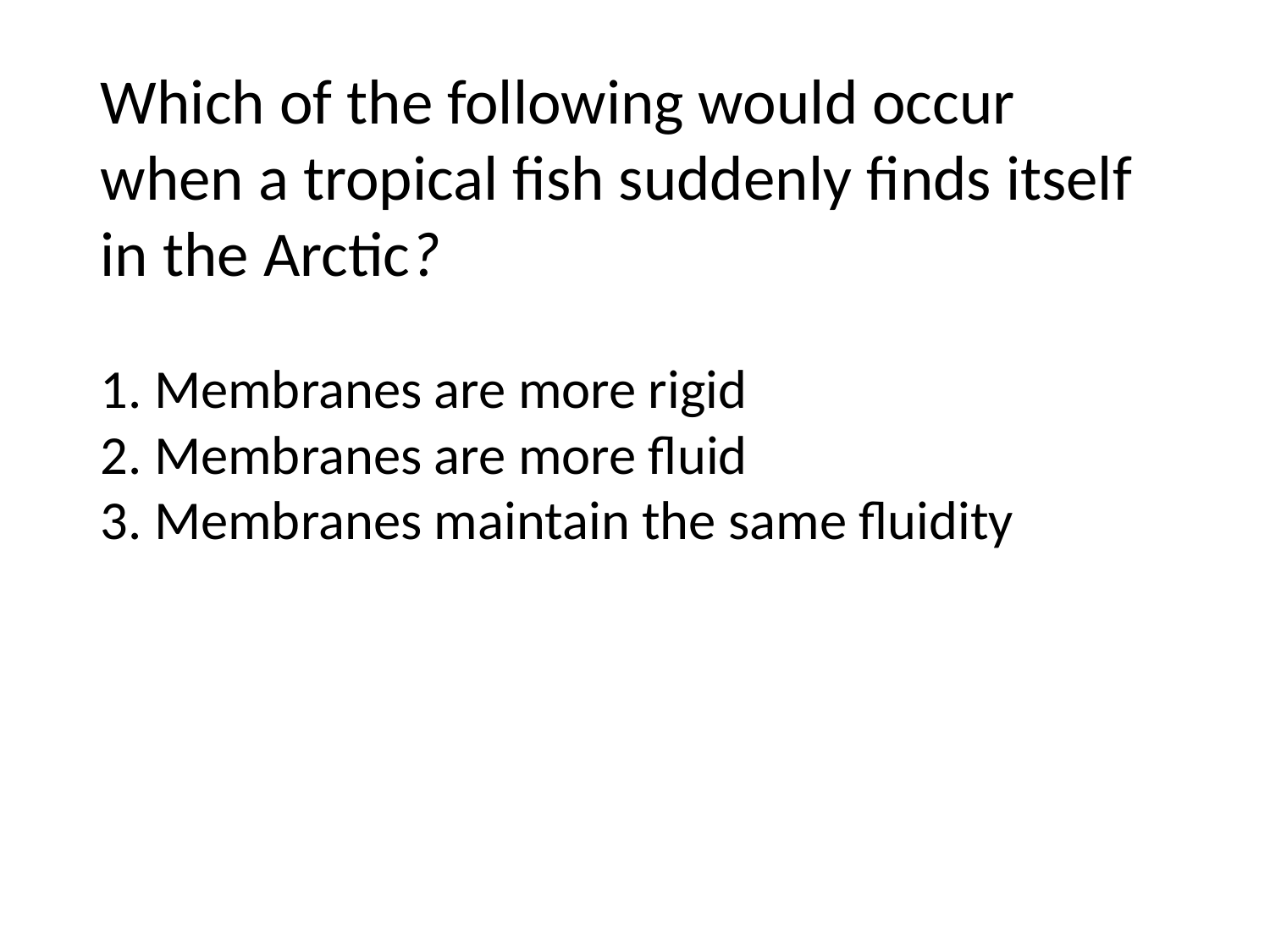

# Which of the following would occur when a tropical fish suddenly finds itself in the Arctic? 1. Membranes are more rigid 2. Membranes are more fluid 3. Membranes maintain the same fluidity